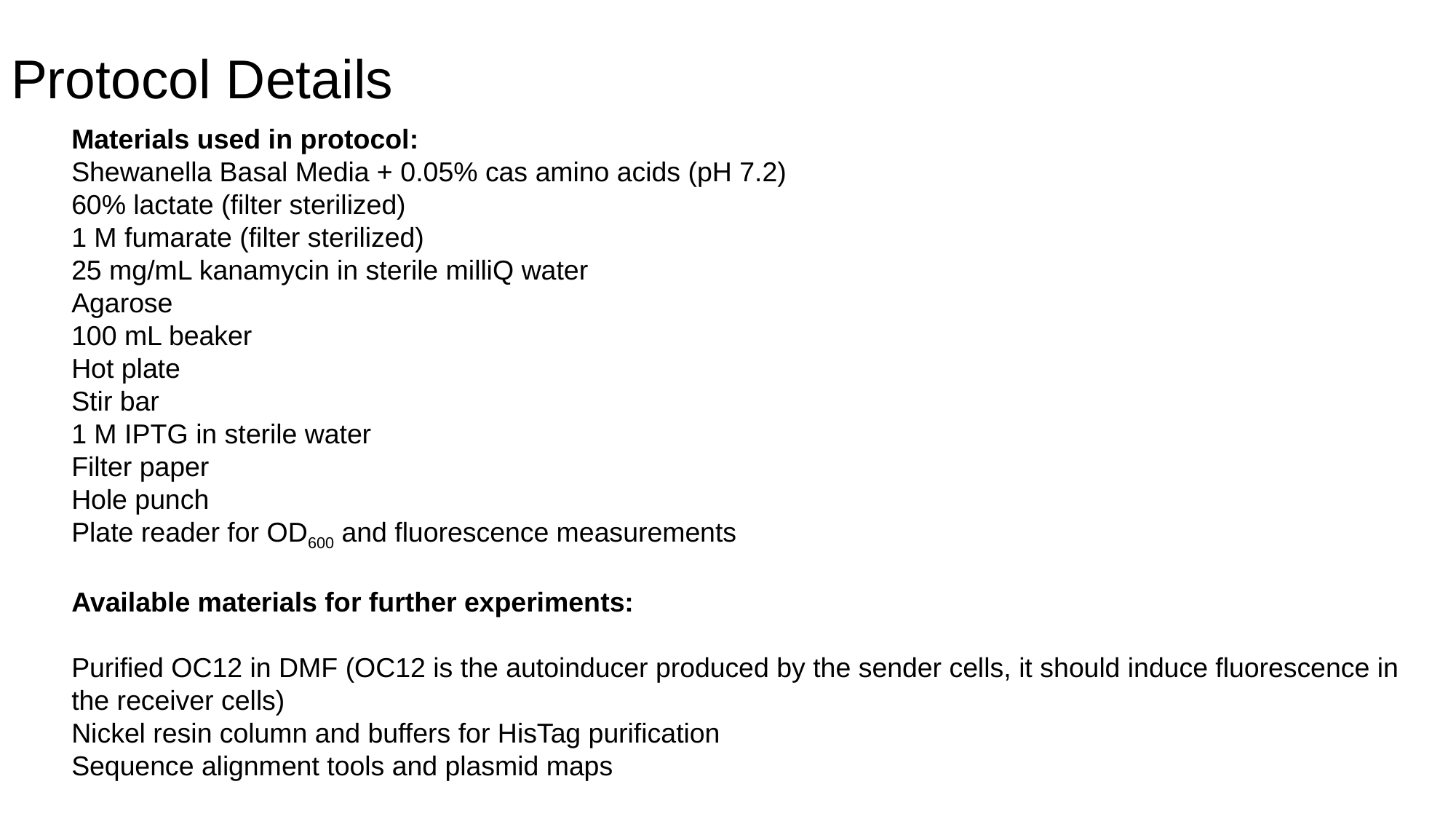

# Protocol Details
Materials used in protocol:
Shewanella Basal Media + 0.05% cas amino acids (pH 7.2)
60% lactate (filter sterilized)
1 M fumarate (filter sterilized)
25 mg/mL kanamycin in sterile milliQ water
Agarose
100 mL beaker
Hot plate
Stir bar
1 M IPTG in sterile water
Filter paper
Hole punch
Plate reader for OD600 and fluorescence measurements

Available materials for further experiments:

Purified OC12 in DMF (OC12 is the autoinducer produced by the sender cells, it should induce fluorescence in the receiver cells)
Nickel resin column and buffers for HisTag purification
Sequence alignment tools and plasmid maps